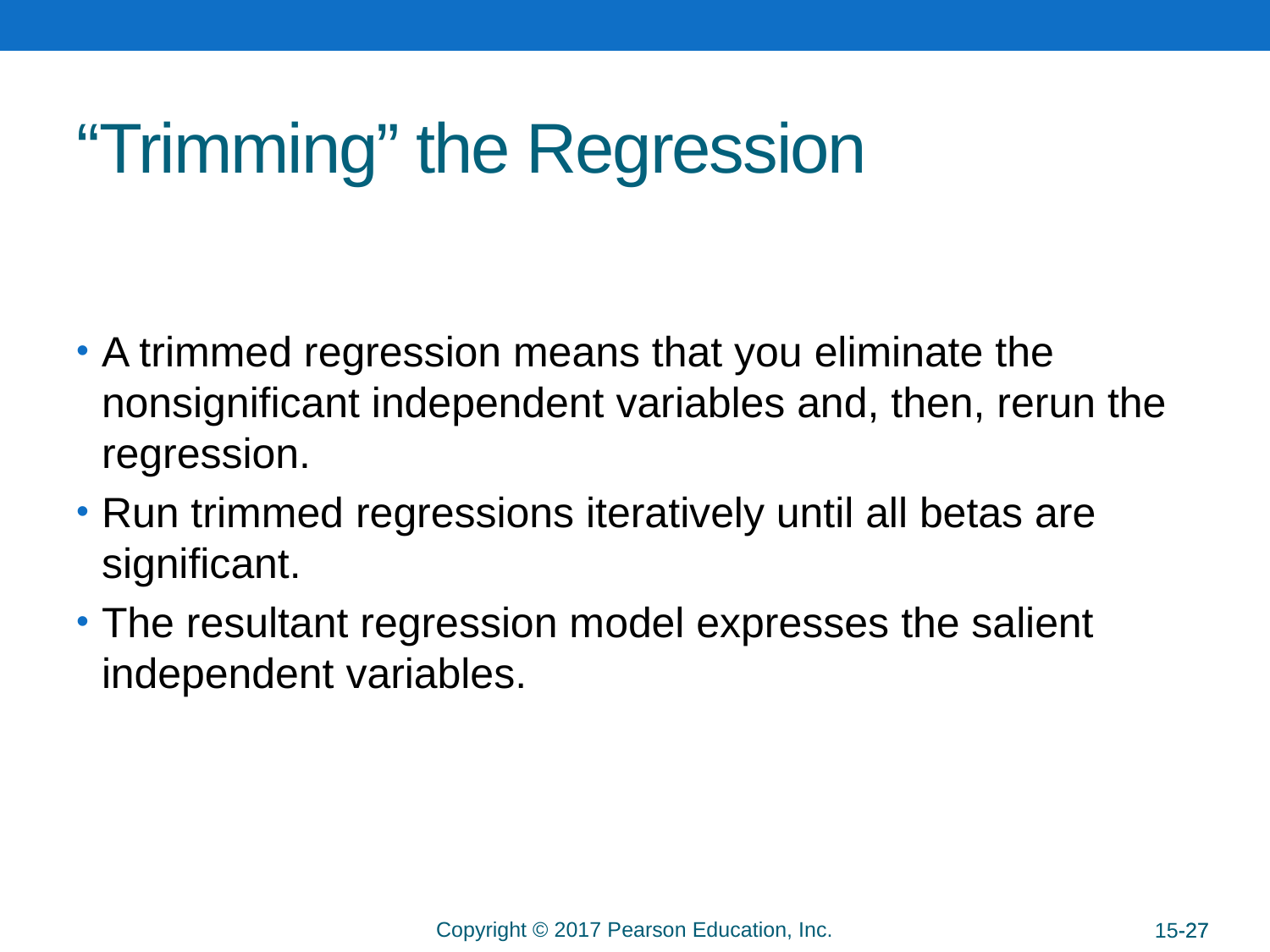

# “Trimming” the Regression
A trimmed regression means that you eliminate the nonsignificant independent variables and, then, rerun the regression.
Run trimmed regressions iteratively until all betas are significant.
The resultant regression model expresses the salient independent variables.